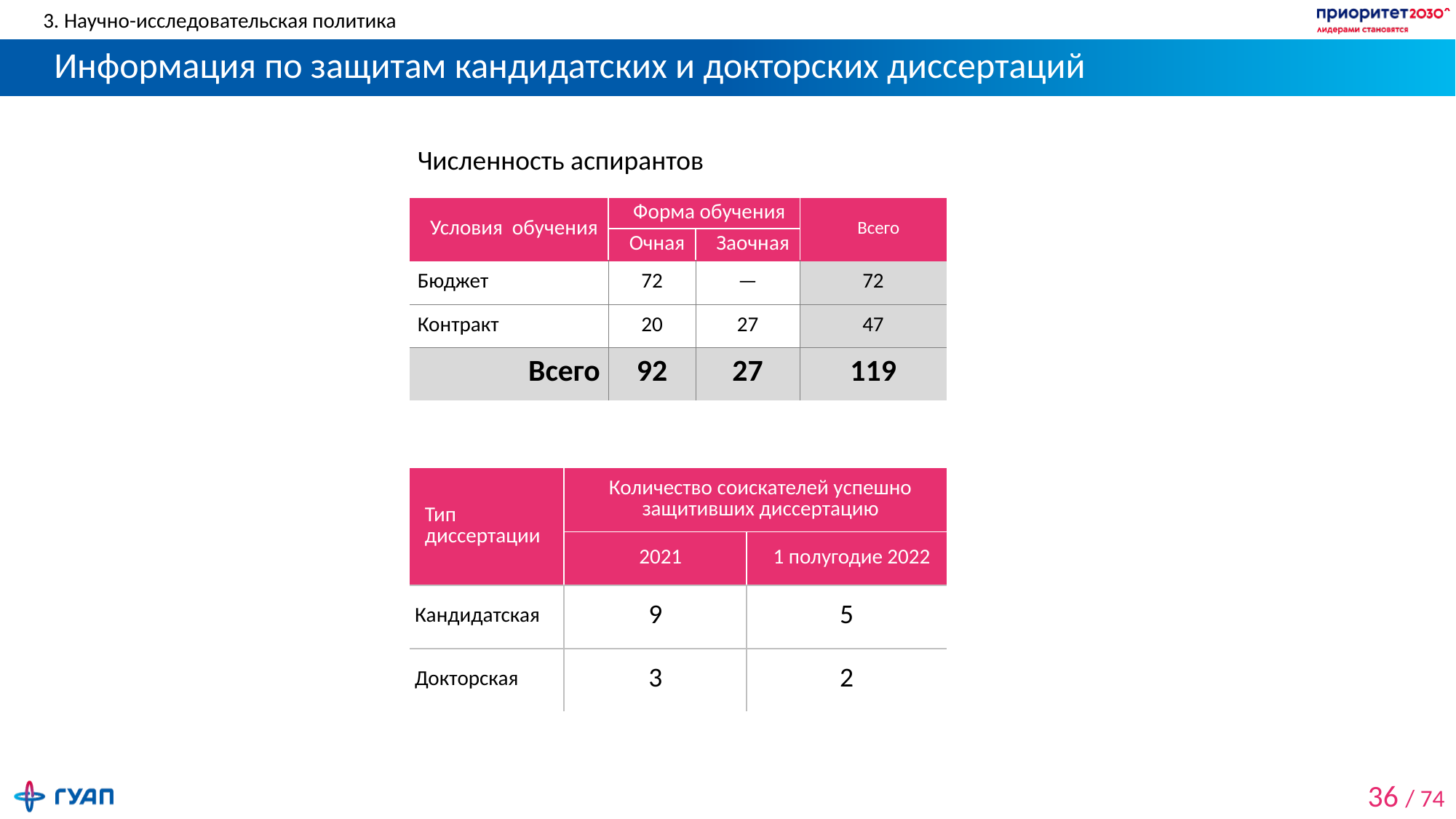

3. Научно-исследовательская политика
# Информация по защитам кандидатских и докторских диссертаций
| Численность аспирантов |  |  |  |
| --- | --- | --- | --- |
| Условия обучения | Форма обучения |  | Всего |
|  | Очная | Заочная |  |
| Бюджет | 72 | — | 72 |
| Контракт | 20 | 27 | 47 |
| Всего | 92 | 27 | 119 |
| Тип диссертации | Количество соискателей успешно защитивших диссертацию |  |
| --- | --- | --- |
|  | 2021 | 1 полугодие 2022 |
| Кандидатская | 9 | 5 |
| Докторская | 3 | 2 |